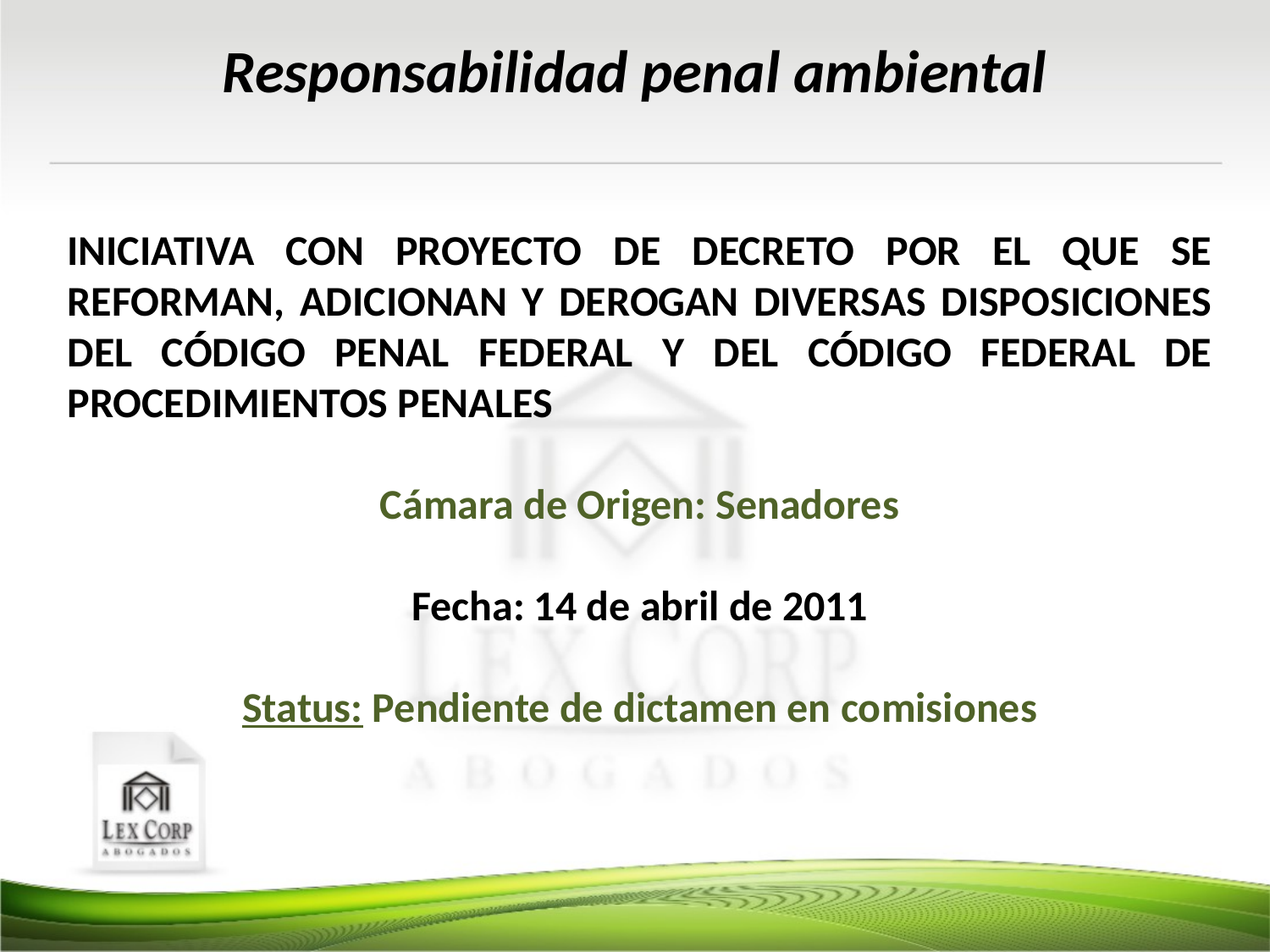

Responsabilidad penal ambiental

INICIATIVA CON PROYECTO DE DECRETO POR EL QUE SE REFORMAN, ADICIONAN Y DEROGAN DIVERSAS DISPOSICIONES DEL CÓDIGO PENAL FEDERAL Y DEL CÓDIGO FEDERAL DE PROCEDIMIENTOS PENALES

Cámara de Origen: Senadores

Fecha: 14 de abril de 2011

Status: Pendiente de dictamen en comisiones